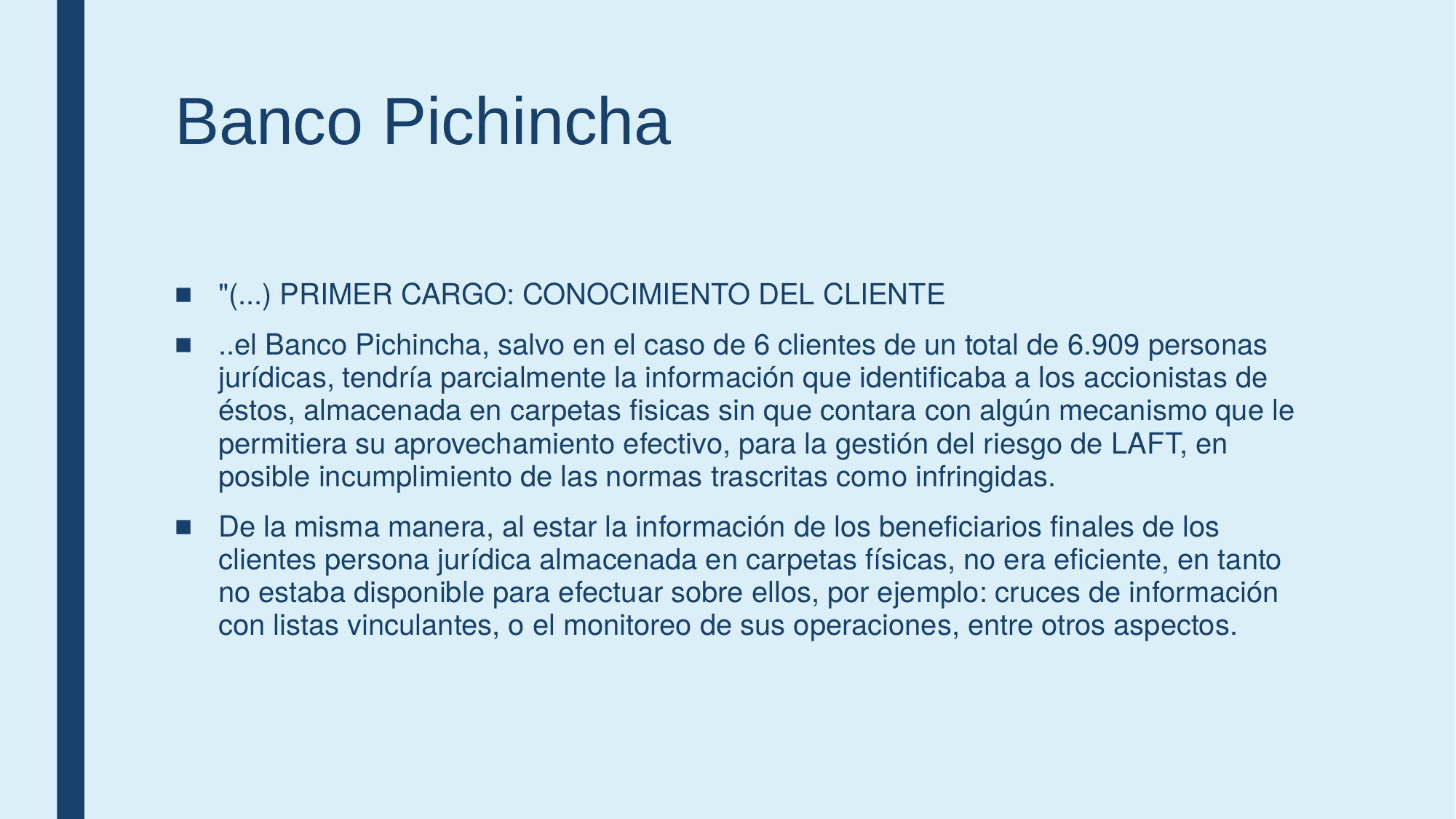

# Banco Pichincha
"(...) PRIMER CARGO: CONOCIMIENTO DEL CLIENTE
..el Banco Pichincha, salvo en el caso de 6 clientes de un total de 6.909 personas jurídicas, tendría parcialmente la información que identificaba a los accionistas de éstos, almacenada en carpetas fisicas sin que contara con algún mecanismo que le permitiera su aprovechamiento efectivo, para la gestión del riesgo de LAFT, en posible incumplimiento de las normas trascritas como infringidas.
De la misma manera, al estar la información de los beneficiarios finales de los clientes persona jurídica almacenada en carpetas físicas, no era eficiente, en tanto no estaba disponible para efectuar sobre ellos, por ejemplo: cruces de información con listas vinculantes, o el monitoreo de sus operaciones, entre otros aspectos.